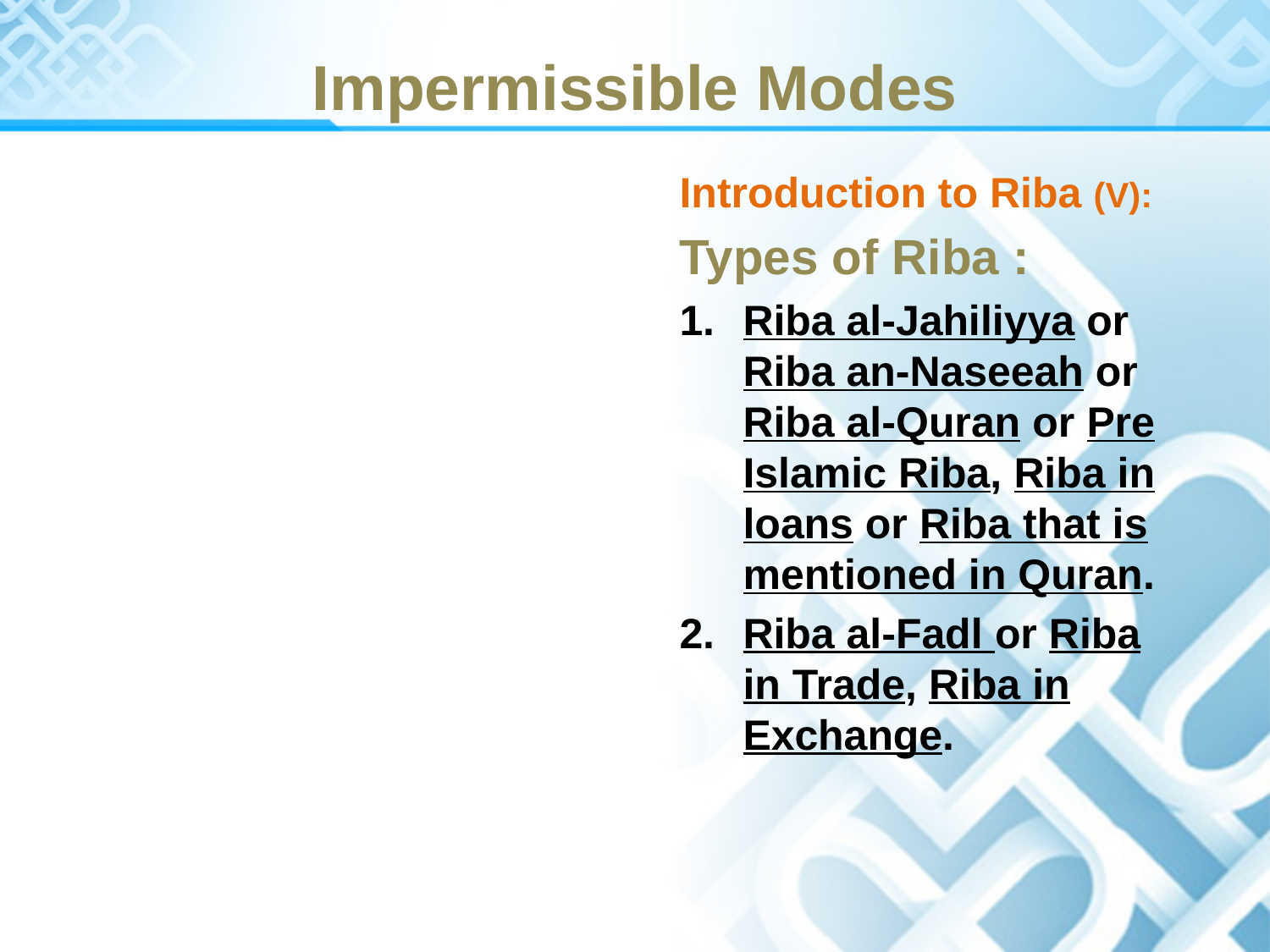

Impermissible Modes
Introduction to Riba (V):
Types of Riba :
Riba al-Jahiliyya or Riba an-Naseeah or Riba al-Quran or Pre Islamic Riba, Riba in loans or Riba that is mentioned in Quran.
Riba al-Fadl or Riba in Trade, Riba in Exchange.